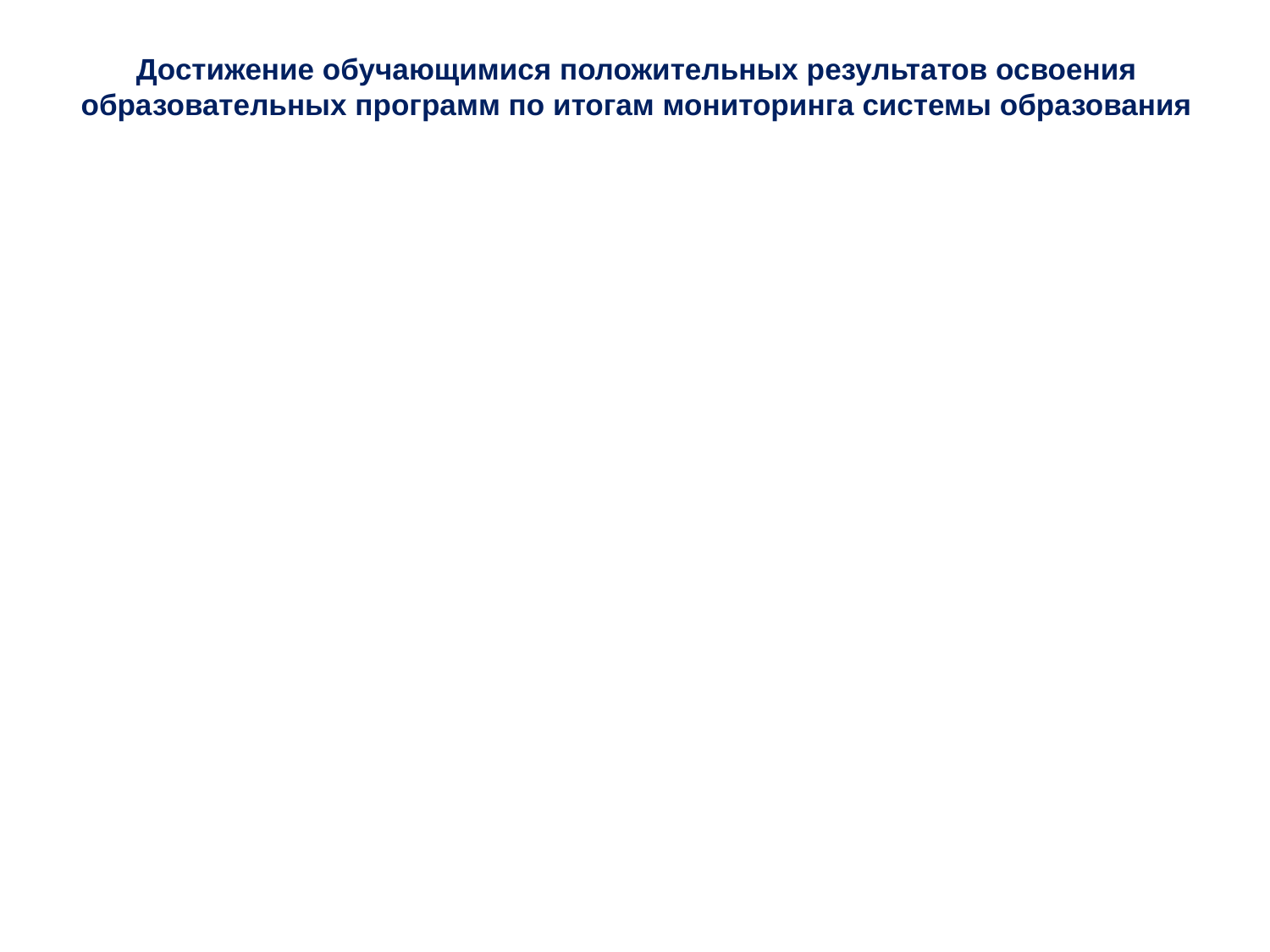

# Достижение обучающимися положительных результатов освоения образовательных программ по итогам мониторинга системы образования